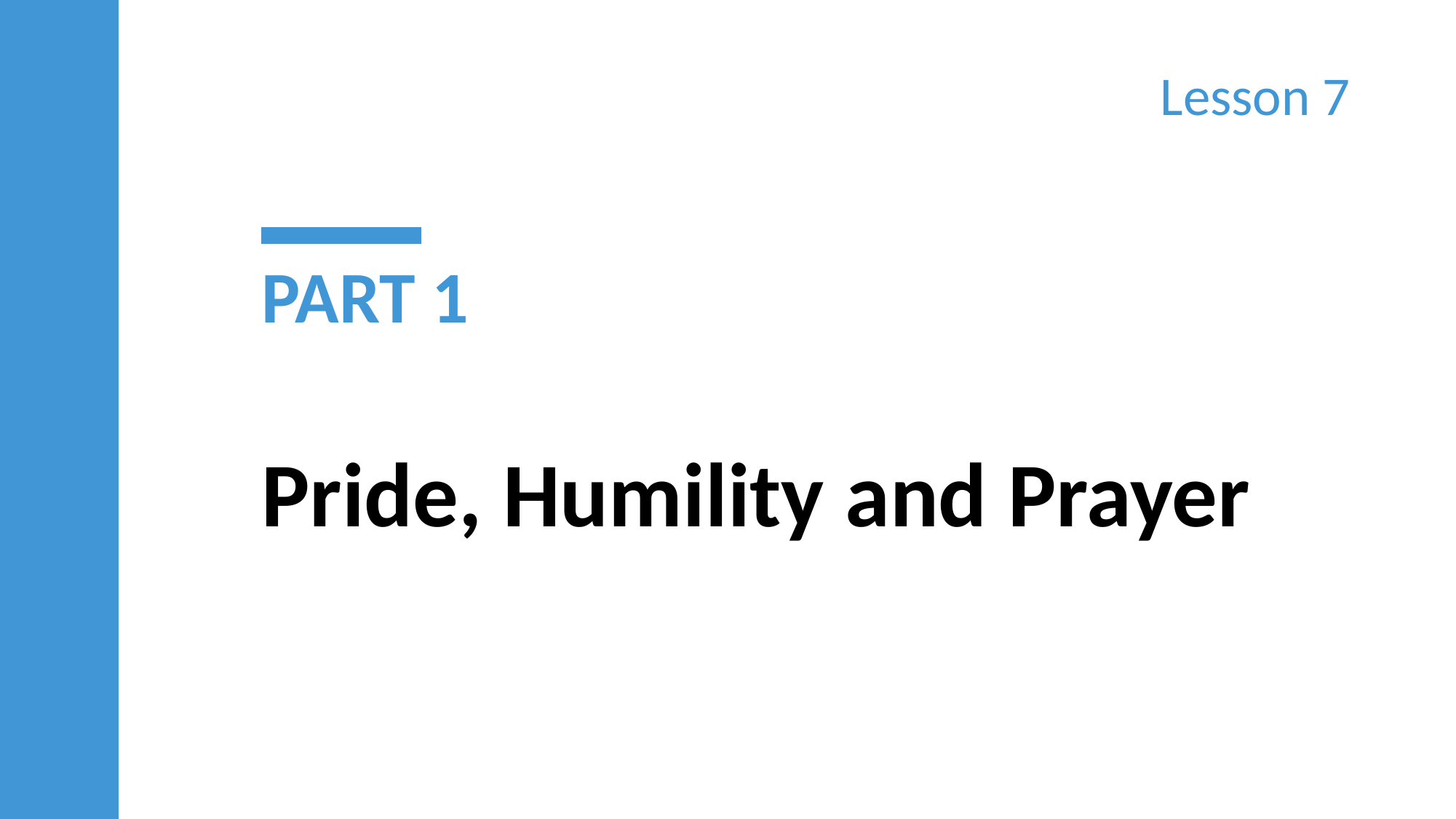

Lesson 7
PART 1
Pride, Humility and Prayer